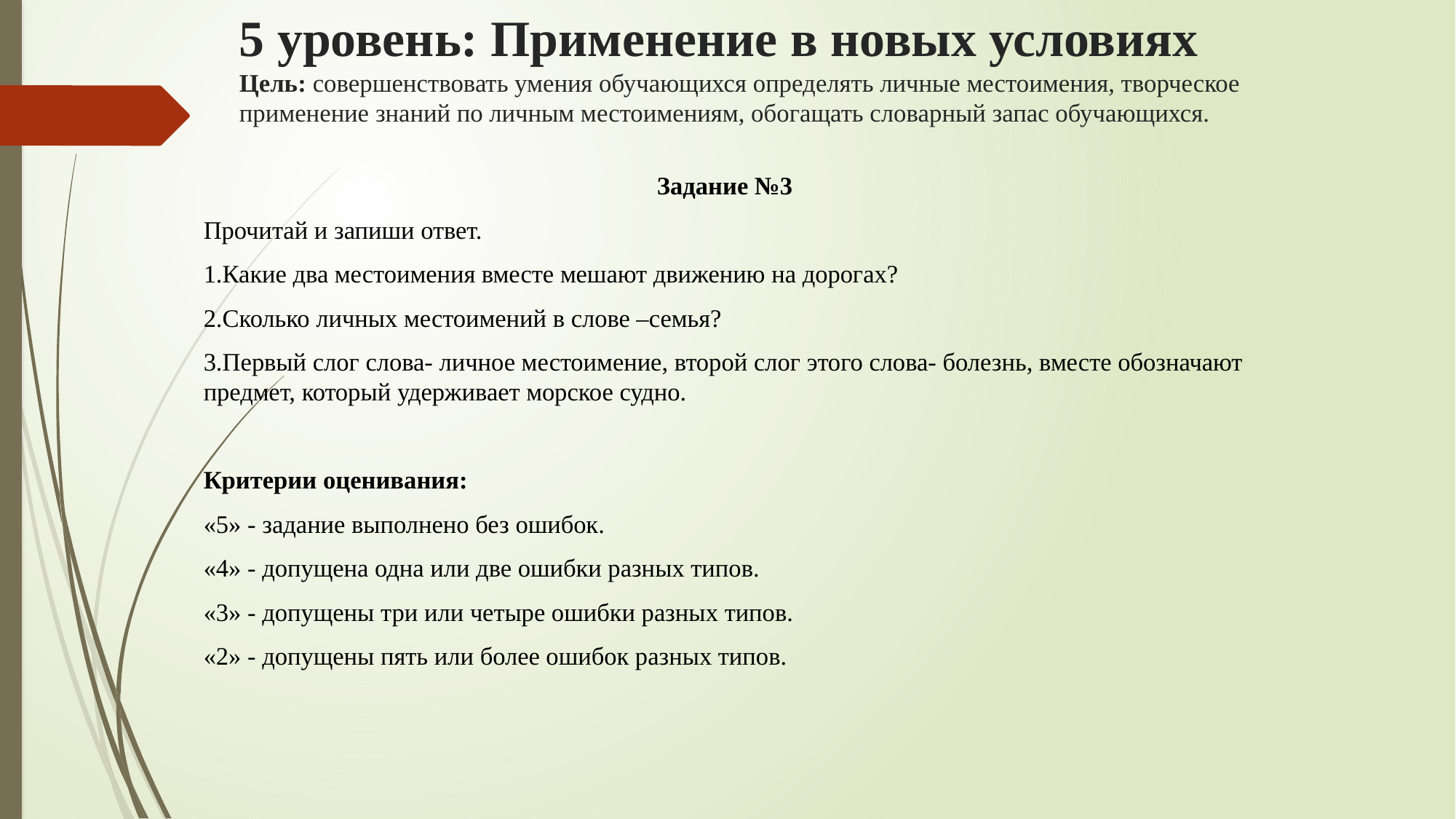

# 5 уровень: Применение в новых условиях Цель: совершенствовать умения обучающихся определять личные местоимения, творческое применение знаний по личным местоимениям, обогащать словарный запас обучающихся.
Задание №3
Прочитай и запиши ответ.
1.Какие два местоимения вместе мешают движению на дорогах?
2.Сколько личных местоимений в слове –семья?
3.Первый слог слова- личное местоимение, второй слог этого слова- болезнь, вместе обозначают предмет, который удерживает морское судно.

Критерии оценивания:
«5» - задание выполнено без ошибок.
«4» - допущена одна или две ошибки разных типов.
«3» - допущены три или четыре ошибки разных типов.
«2» - допущены пять или более ошибок разных типов.